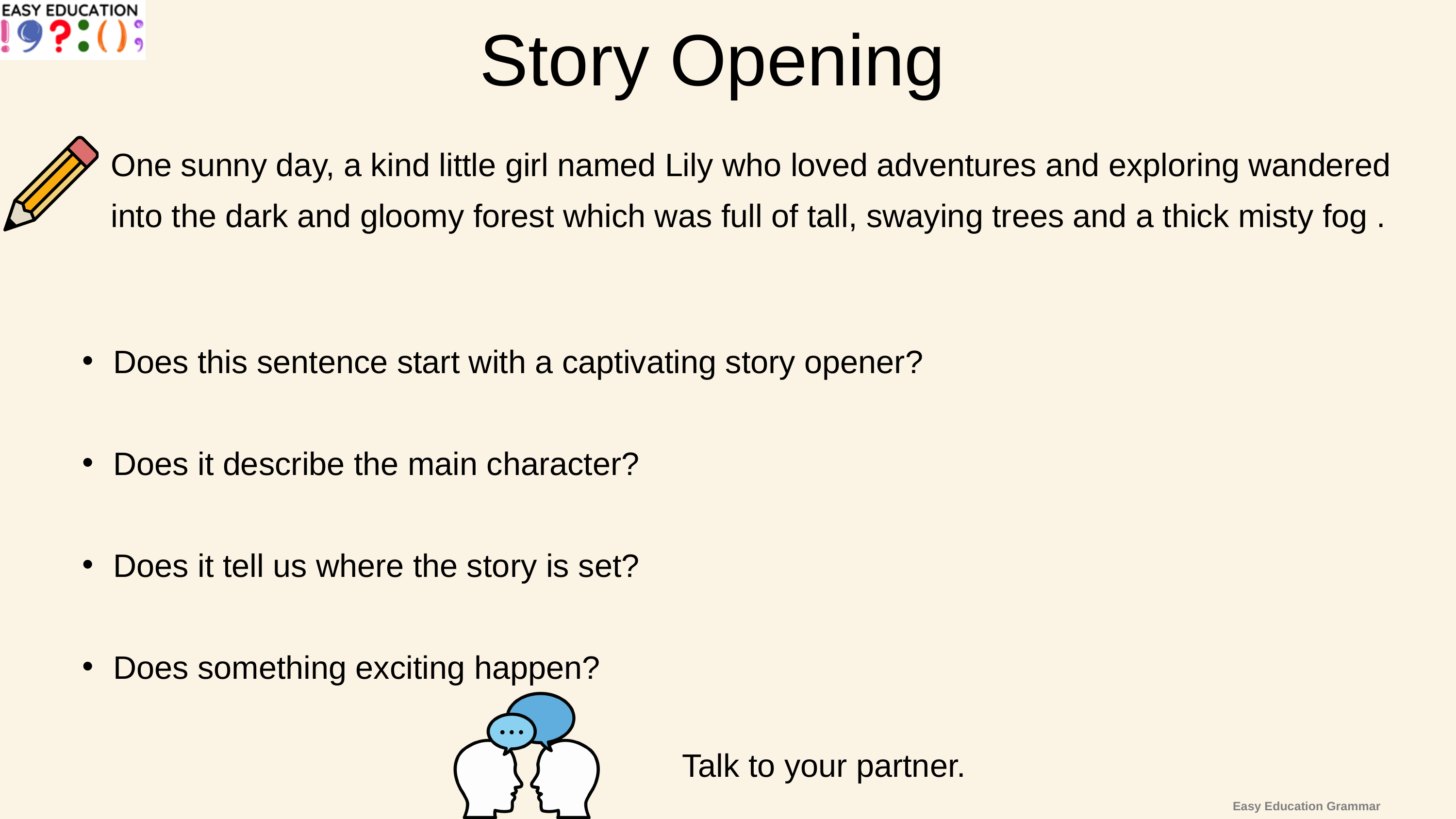

Story Opening
One sunny day, a kind little girl named Lily who loved adventures and exploring wandered into the dark and gloomy forest which was full of tall, swaying trees and a thick misty fog .

Does this sentence start with a captivating story opener?

Does it describe the main character?

Does it tell us where the story is set?

Does something exciting happen?

Talk to your partner.